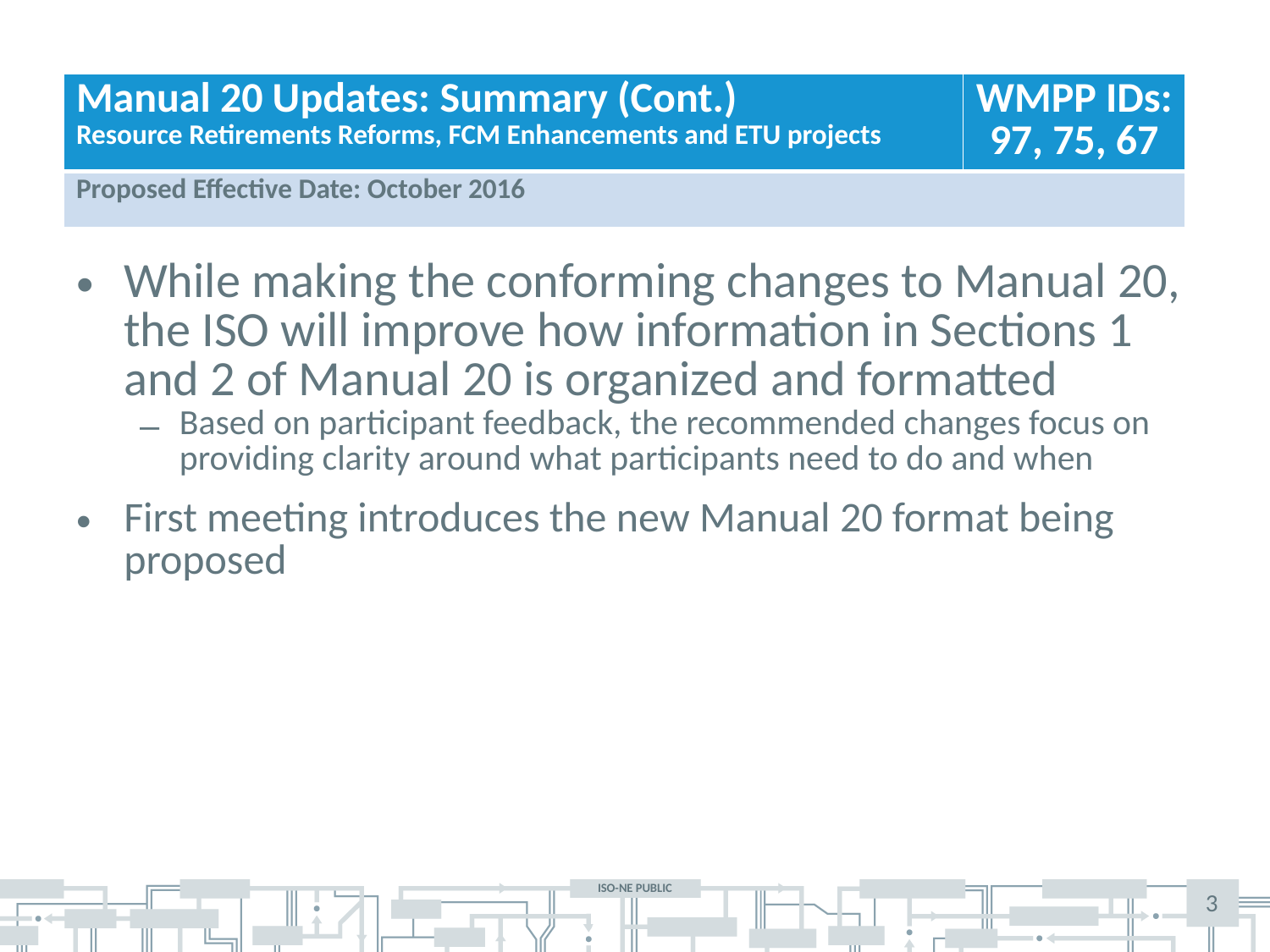

| Manual 20 Updates: Summary (Cont.) Resource Retirements Reforms, FCM Enhancements and ETU projects | WMPP IDs: 97, 75, 67 |
| --- | --- |
| Proposed Effective Date: October 2016 |  |

While making the conforming changes to Manual 20, the ISO will improve how information in Sections 1 and 2 of Manual 20 is organized and formatted
Based on participant feedback, the recommended changes focus on providing clarity around what participants need to do and when
First meeting introduces the new Manual 20 format being proposed

3